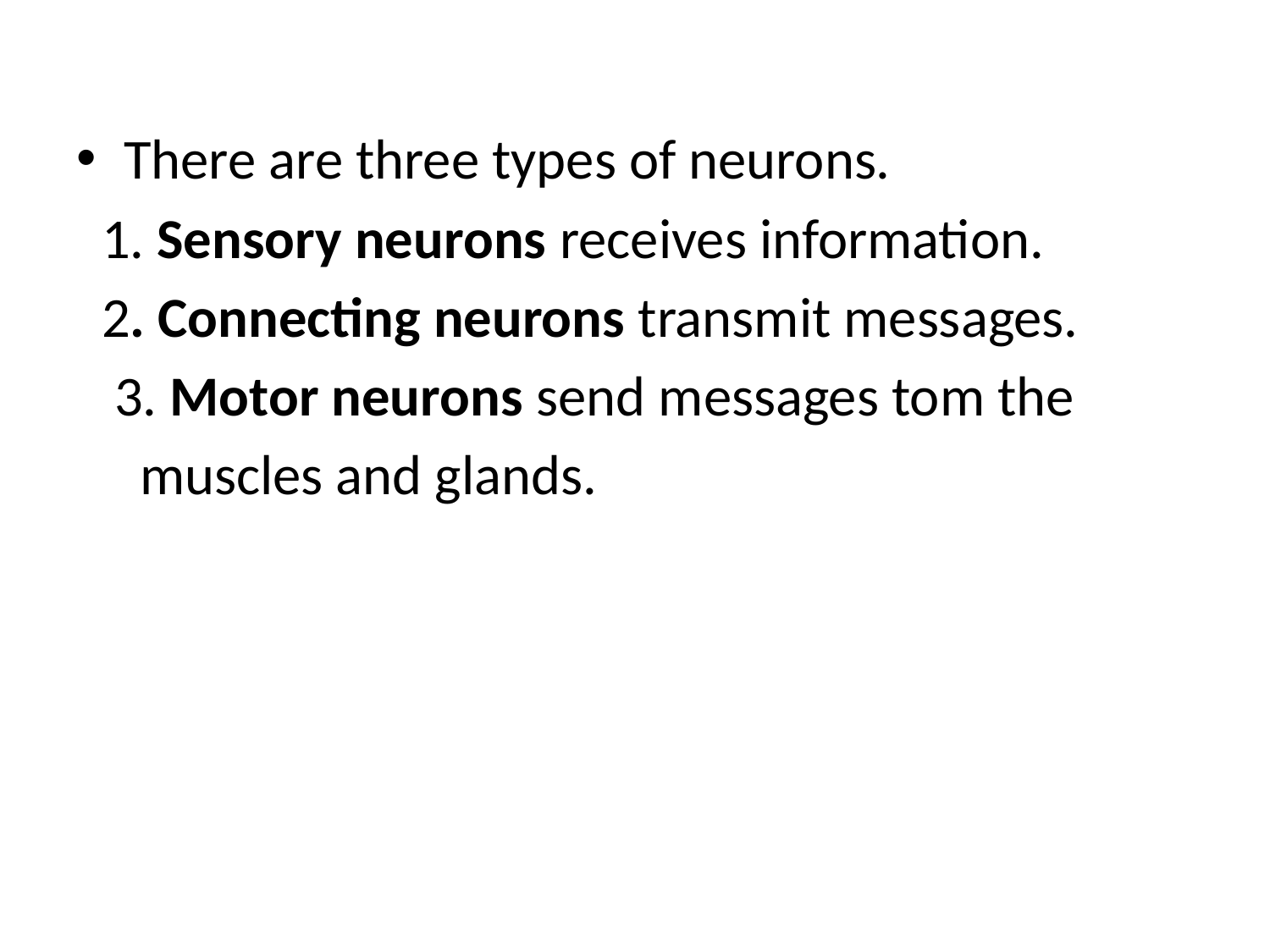

#
There are three types of neurons.
  1. Sensory neurons receives information.
  2. Connecting neurons transmit messages.
   3. Motor neurons send messages tom the
     muscles and glands.